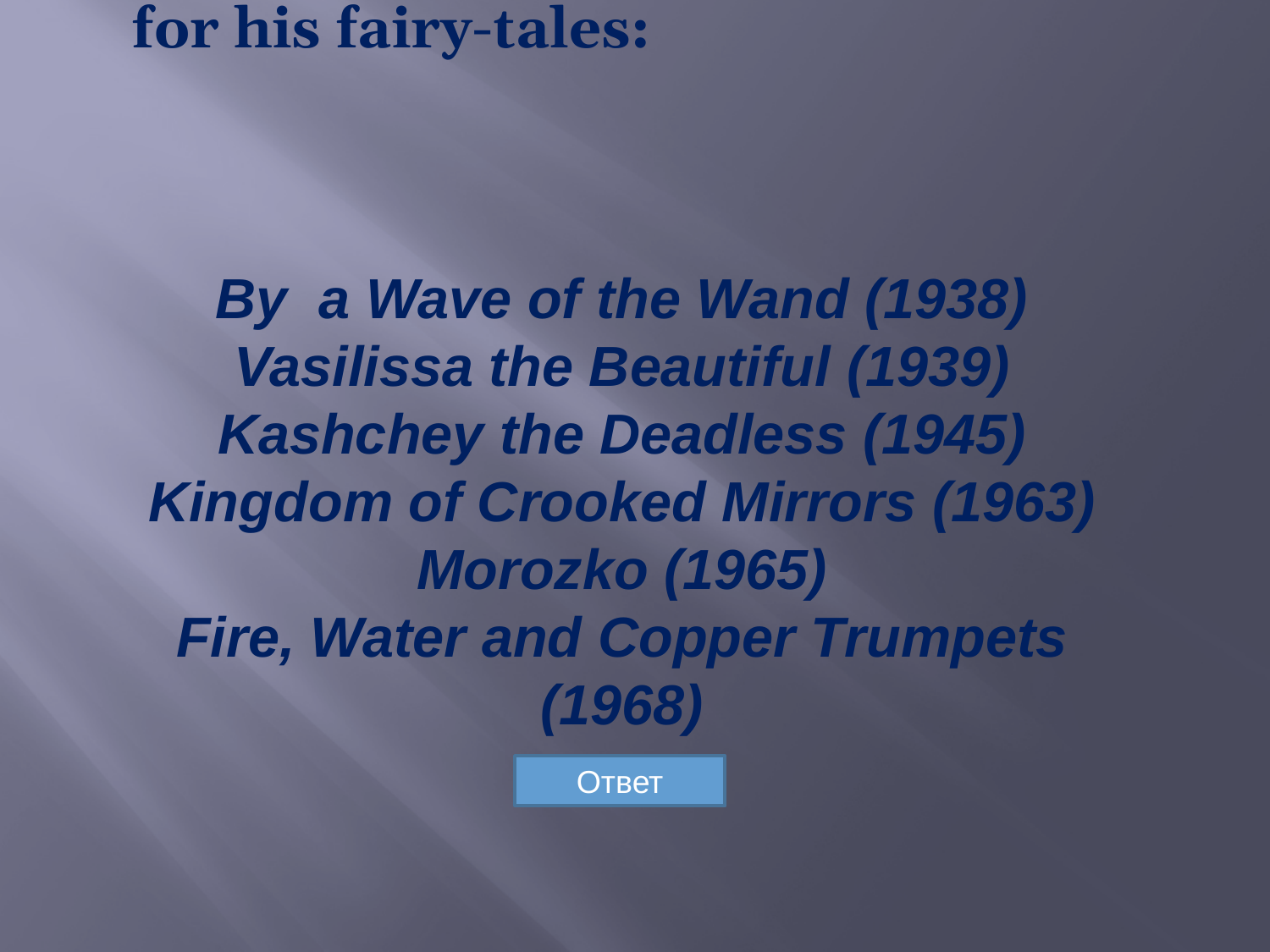

# A Soviet film director best known for his fairy-tales: By  a Wave of the Wand (1938) Vasilissa the Beautiful (1939) Kashchey the Deadless (1945) Kingdom of Crooked Mirrors (1963) Morozko (1965) Fire, Water and Copper Trumpets (1968)